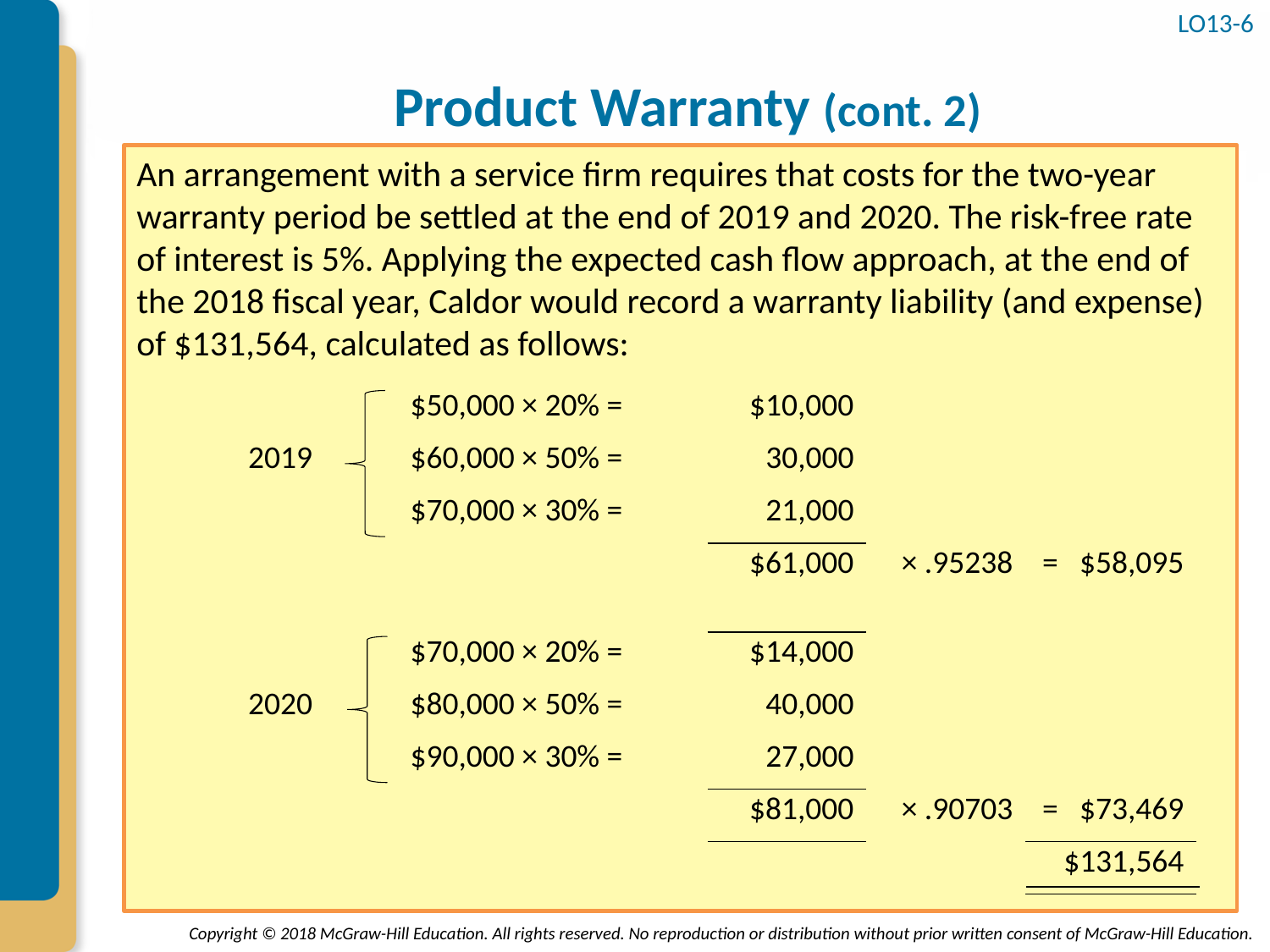

# Product Warranty (cont. 2)
LO13-6
An arrangement with a service firm requires that costs for the two-year warranty period be settled at the end of 2019 and 2020. The risk-free rate of interest is 5%. Applying the expected cash flow approach, at the end of the 2018 fiscal year, Caldor would record a warranty liability (and expense) of $131,564, calculated as follows:

|  | $50,000 × 20% = | $10,000 |  |  |
| --- | --- | --- | --- | --- |
| 2019 | $60,000 × 50% = | 30,000 |  |  |
|  | $70,000 × 30% = | 21,000 |  |  |
|  |  | $61,000 | × .95238 | = $58,095 |
|  | $70,000 × 20% = | $14,000 |  |  |
| 2020 | $80,000 × 50% = | 40,000 |  |  |
|  | $90,000 × 30% = | 27,000 |  |  |
|  |  | $81,000 | × .90703 | = $73,469 |
|  |  |  |  | $131,564 |